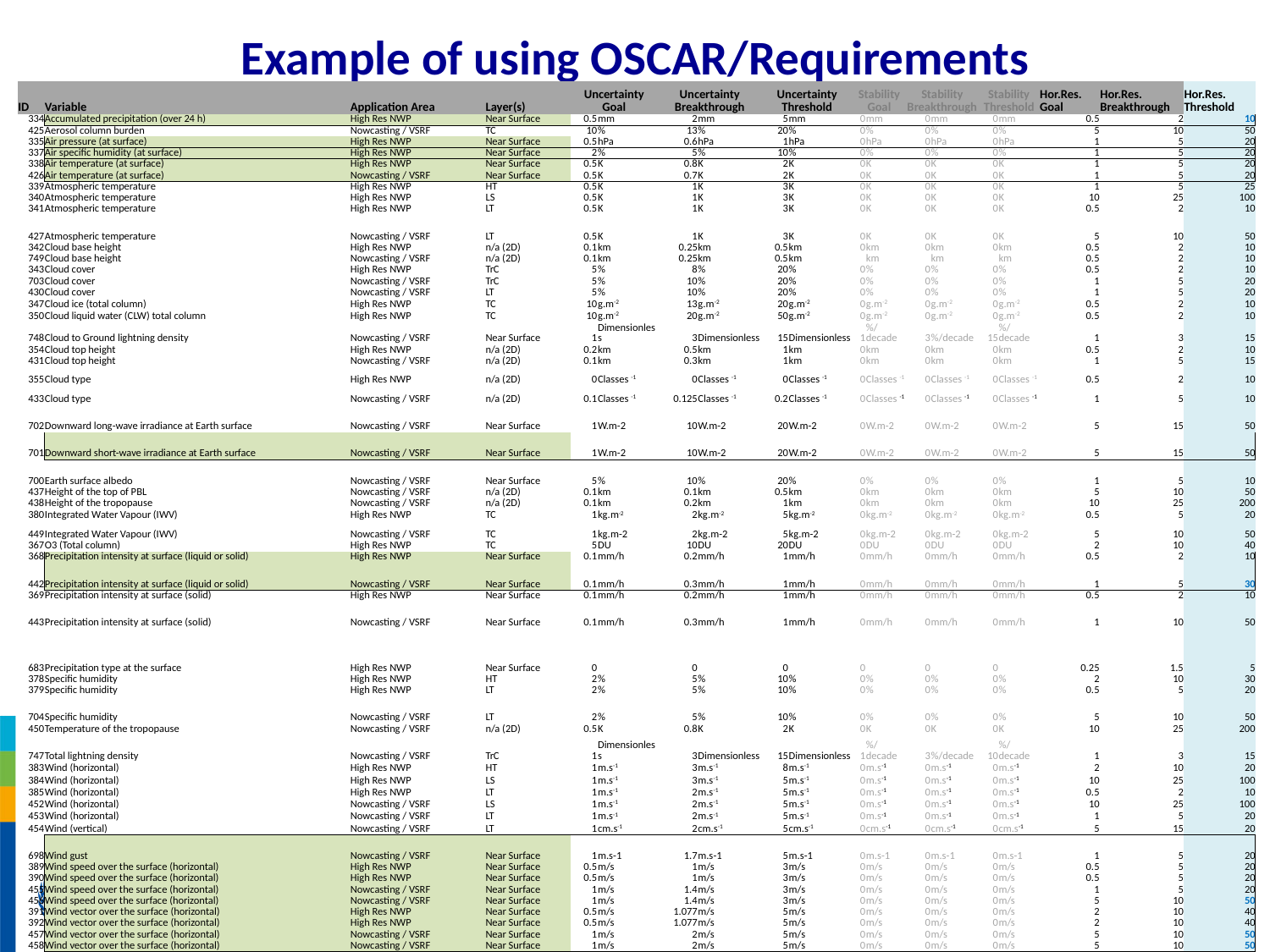

# Example of using OSCAR/Requirements
| ID | Variable | Application Area | Layer(s) | Uncertainty Goal |  | Uncertainty Breakthrough |  | Uncertainty Threshold |  | Stability Goal |  | Stability Breakthrough |  | Stability Threshold |  | Hor.Res. Goal | Hor.Res. Breakthrough | Hor.Res. Threshold |
| --- | --- | --- | --- | --- | --- | --- | --- | --- | --- | --- | --- | --- | --- | --- | --- | --- | --- | --- |
| 334 | Accumulated precipitation (over 24 h) | High Res NWP | Near Surface | 0.5 | mm | 2 | mm | 5 | mm | 0 | mm | 0 | mm | 0 | mm | 0.5 | 2 | 10 |
| 425 | Aerosol column burden | Nowcasting / VSRF | TC | 10 | % | 13 | % | 20 | % | 0 | % | 0 | % | 0 | % | 5 | 10 | 50 |
| 335 | Air pressure (at surface) | High Res NWP | Near Surface | 0.5 | hPa | 0.6 | hPa | 1 | hPa | 0 | hPa | 0 | hPa | 0 | hPa | 1 | 5 | 20 |
| 337 | Air specific humidity (at surface) | High Res NWP | Near Surface | 2 | % | 5 | % | 10 | % | 0 | % | 0 | % | 0 | % | 1 | 5 | 20 |
| 338 | Air temperature (at surface) | High Res NWP | Near Surface | 0.5 | K | 0.8 | K | 2 | K | 0 | K | 0 | K | 0 | K | 1 | 5 | 20 |
| 426 | Air temperature (at surface) | Nowcasting / VSRF | Near Surface | 0.5 | K | 0.7 | K | 2 | K | 0 | K | 0 | K | 0 | K | 1 | 5 | 20 |
| 339 | Atmospheric temperature | High Res NWP | HT | 0.5 | K | 1 | K | 3 | K | 0 | K | 0 | K | 0 | K | 1 | 5 | 25 |
| 340 | Atmospheric temperature | High Res NWP | LS | 0.5 | K | 1 | K | 3 | K | 0 | K | 0 | K | 0 | K | 10 | 25 | 100 |
| 341 | Atmospheric temperature | High Res NWP | LT | 0.5 | K | 1 | K | 3 | K | 0 | K | 0 | K | 0 | K | 0.5 | 2 | 10 |
| 427 | Atmospheric temperature | Nowcasting / VSRF | LT | 0.5 | K | 1 | K | 3 | K | 0 | K | 0 | K | 0 | K | 5 | 10 | 50 |
| 342 | Cloud base height | High Res NWP | n/a (2D) | 0.1 | km | 0.25 | km | 0.5 | km | 0 | km | 0 | km | 0 | km | 0.5 | 2 | 10 |
| 749 | Cloud base height | Nowcasting / VSRF | n/a (2D) | 0.1 | km | 0.25 | km | 0.5 | km |  | km |  | km |  | km | 0.5 | 2 | 10 |
| 343 | Cloud cover | High Res NWP | TrC | 5 | % | 8 | % | 20 | % | 0 | % | 0 | % | 0 | % | 0.5 | 2 | 10 |
| 703 | Cloud cover | Nowcasting / VSRF | TrC | 5 | % | 10 | % | 20 | % | 0 | % | 0 | % | 0 | % | 1 | 5 | 20 |
| 430 | Cloud cover | Nowcasting / VSRF | LT | 5 | % | 10 | % | 20 | % | 0 | % | 0 | % | 0 | % | 1 | 5 | 20 |
| 347 | Cloud ice (total column) | High Res NWP | TC | 10 | g.m-2 | 13 | g.m-2 | 20 | g.m-2 | 0 | g.m-2 | 0 | g.m-2 | 0 | g.m-2 | 0.5 | 2 | 10 |
| 350 | Cloud liquid water (CLW) total column | High Res NWP | TC | 10 | g.m-2 | 20 | g.m-2 | 50 | g.m-2 | 0 | g.m-2 | 0 | g.m-2 | 0 | g.m-2 | 0.5 | 2 | 10 |
| 748 | Cloud to Ground lightning density | Nowcasting / VSRF | Near Surface | 1 | Dimensionless | 3 | Dimensionless | 15 | Dimensionless | 1 | %/decade | 3 | %/decade | 15 | %/decade | 1 | 3 | 15 |
| 354 | Cloud top height | High Res NWP | n/a (2D) | 0.2 | km | 0.5 | km | 1 | km | 0 | km | 0 | km | 0 | km | 0.5 | 2 | 10 |
| 431 | Cloud top height | Nowcasting / VSRF | n/a (2D) | 0.1 | km | 0.3 | km | 1 | km | 0 | km | 0 | km | 0 | km | 1 | 5 | 15 |
| 355 | Cloud type | High Res NWP | n/a (2D) | 0 | Classes -1 | 0 | Classes -1 | 0 | Classes -1 | 0 | Classes -1 | 0 | Classes -1 | 0 | Classes -1 | 0.5 | 2 | 10 |
| 433 | Cloud type | Nowcasting / VSRF | n/a (2D) | 0.1 | Classes -1 | 0.125 | Classes -1 | 0.2 | Classes -1 | 0 | Classes -1 | 0 | Classes -1 | 0 | Classes -1 | 1 | 5 | 10 |
| 702 | Downward long-wave irradiance at Earth surface | Nowcasting / VSRF | Near Surface | 1 | W.m-2 | 10 | W.m-2 | 20 | W.m-2 | 0 | W.m-2 | 0 | W.m-2 | 0 | W.m-2 | 5 | 15 | 50 |
| 701 | Downward short-wave irradiance at Earth surface | Nowcasting / VSRF | Near Surface | 1 | W.m-2 | 10 | W.m-2 | 20 | W.m-2 | 0 | W.m-2 | 0 | W.m-2 | 0 | W.m-2 | 5 | 15 | 50 |
| 700 | Earth surface albedo | Nowcasting / VSRF | Near Surface | 5 | % | 10 | % | 20 | % | 0 | % | 0 | % | 0 | % | 1 | 5 | 10 |
| 437 | Height of the top of PBL | Nowcasting / VSRF | n/a (2D) | 0.1 | km | 0.1 | km | 0.5 | km | 0 | km | 0 | km | 0 | km | 5 | 10 | 50 |
| 438 | Height of the tropopause | Nowcasting / VSRF | n/a (2D) | 0.1 | km | 0.2 | km | 1 | km | 0 | km | 0 | km | 0 | km | 10 | 25 | 200 |
| 380 | Integrated Water Vapour (IWV) | High Res NWP | TC | 1 | kg.m-2 | 2 | kg.m-2 | 5 | kg.m-2 | 0 | kg.m-2 | 0 | kg.m-2 | 0 | kg.m-2 | 0.5 | 5 | 20 |
| 449 | Integrated Water Vapour (IWV) | Nowcasting / VSRF | TC | 1 | kg.m-2 | 2 | kg.m-2 | 5 | kg.m-2 | 0 | kg.m-2 | 0 | kg.m-2 | 0 | kg.m-2 | 5 | 10 | 50 |
| 367 | O3 (Total column) | High Res NWP | TC | 5 | DU | 10 | DU | 20 | DU | 0 | DU | 0 | DU | 0 | DU | 2 | 10 | 40 |
| 368 | Precipitation intensity at surface (liquid or solid) | High Res NWP | Near Surface | 0.1 | mm/h | 0.2 | mm/h | 1 | mm/h | 0 | mm/h | 0 | mm/h | 0 | mm/h | 0.5 | 2 | 10 |
| 442 | Precipitation intensity at surface (liquid or solid) | Nowcasting / VSRF | Near Surface | 0.1 | mm/h | 0.3 | mm/h | 1 | mm/h | 0 | mm/h | 0 | mm/h | 0 | mm/h | 1 | 5 | 30 |
| 369 | Precipitation intensity at surface (solid) | High Res NWP | Near Surface | 0.1 | mm/h | 0.2 | mm/h | 1 | mm/h | 0 | mm/h | 0 | mm/h | 0 | mm/h | 0.5 | 2 | 10 |
| 443 | Precipitation intensity at surface (solid) | Nowcasting / VSRF | Near Surface | 0.1 | mm/h | 0.3 | mm/h | 1 | mm/h | 0 | mm/h | 0 | mm/h | 0 | mm/h | 1 | 10 | 50 |
| 683 | Precipitation type at the surface | High Res NWP | Near Surface | 0 |  | 0 |  | 0 |  | 0 |  | 0 |  | 0 |  | 0.25 | 1.5 | 5 |
| 378 | Specific humidity | High Res NWP | HT | 2 | % | 5 | % | 10 | % | 0 | % | 0 | % | 0 | % | 2 | 10 | 30 |
| 379 | Specific humidity | High Res NWP | LT | 2 | % | 5 | % | 10 | % | 0 | % | 0 | % | 0 | % | 0.5 | 5 | 20 |
| 704 | Specific humidity | Nowcasting / VSRF | LT | 2 | % | 5 | % | 10 | % | 0 | % | 0 | % | 0 | % | 5 | 10 | 50 |
| 450 | Temperature of the tropopause | Nowcasting / VSRF | n/a (2D) | 0.5 | K | 0.8 | K | 2 | K | 0 | K | 0 | K | 0 | K | 10 | 25 | 200 |
| 747 | Total lightning density | Nowcasting / VSRF | TrC | 1 | Dimensionless | 3 | Dimensionless | 15 | Dimensionless | 1 | %/decade | 3 | %/decade | 10 | %/decade | 1 | 3 | 15 |
| 383 | Wind (horizontal) | High Res NWP | HT | 1 | m.s-1 | 3 | m.s-1 | 8 | m.s-1 | 0 | m.s-1 | 0 | m.s-1 | 0 | m.s-1 | 2 | 10 | 20 |
| 384 | Wind (horizontal) | High Res NWP | LS | 1 | m.s-1 | 3 | m.s-1 | 5 | m.s-1 | 0 | m.s-1 | 0 | m.s-1 | 0 | m.s-1 | 10 | 25 | 100 |
| 385 | Wind (horizontal) | High Res NWP | LT | 1 | m.s-1 | 2 | m.s-1 | 5 | m.s-1 | 0 | m.s-1 | 0 | m.s-1 | 0 | m.s-1 | 0.5 | 2 | 10 |
| 452 | Wind (horizontal) | Nowcasting / VSRF | LS | 1 | m.s-1 | 2 | m.s-1 | 5 | m.s-1 | 0 | m.s-1 | 0 | m.s-1 | 0 | m.s-1 | 10 | 25 | 100 |
| 453 | Wind (horizontal) | Nowcasting / VSRF | LT | 1 | m.s-1 | 2 | m.s-1 | 5 | m.s-1 | 0 | m.s-1 | 0 | m.s-1 | 0 | m.s-1 | 1 | 5 | 20 |
| 454 | Wind (vertical) | Nowcasting / VSRF | LT | 1 | cm.s-1 | 2 | cm.s-1 | 5 | cm.s-1 | 0 | cm.s-1 | 0 | cm.s-1 | 0 | cm.s-1 | 5 | 15 | 20 |
| 698 | Wind gust | Nowcasting / VSRF | Near Surface | 1 | m.s-1 | 1.7 | m.s-1 | 5 | m.s-1 | 0 | m.s-1 | 0 | m.s-1 | 0 | m.s-1 | 1 | 5 | 20 |
| 389 | Wind speed over the surface (horizontal) | High Res NWP | Near Surface | 0.5 | m/s | 1 | m/s | 3 | m/s | 0 | m/s | 0 | m/s | 0 | m/s | 0.5 | 5 | 20 |
| 390 | Wind speed over the surface (horizontal) | High Res NWP | Near Surface | 0.5 | m/s | 1 | m/s | 3 | m/s | 0 | m/s | 0 | m/s | 0 | m/s | 0.5 | 5 | 20 |
| 455 | Wind speed over the surface (horizontal) | Nowcasting / VSRF | Near Surface | 1 | m/s | 1.4 | m/s | 3 | m/s | 0 | m/s | 0 | m/s | 0 | m/s | 1 | 5 | 20 |
| 456 | Wind speed over the surface (horizontal) | Nowcasting / VSRF | Near Surface | 1 | m/s | 1.4 | m/s | 3 | m/s | 0 | m/s | 0 | m/s | 0 | m/s | 5 | 10 | 50 |
| 391 | Wind vector over the surface (horizontal) | High Res NWP | Near Surface | 0.5 | m/s | 1.077 | m/s | 5 | m/s | 0 | m/s | 0 | m/s | 0 | m/s | 2 | 10 | 40 |
| 392 | Wind vector over the surface (horizontal) | High Res NWP | Near Surface | 0.5 | m/s | 1.077 | m/s | 5 | m/s | 0 | m/s | 0 | m/s | 0 | m/s | 2 | 10 | 40 |
| 457 | Wind vector over the surface (horizontal) | Nowcasting / VSRF | Near Surface | 1 | m/s | 2 | m/s | 5 | m/s | 0 | m/s | 0 | m/s | 0 | m/s | 5 | 10 | 50 |
| 458 | Wind vector over the surface (horizontal) | Nowcasting / VSRF | Near Surface | 1 | m/s | 2 | m/s | 5 | m/s | 0 | m/s | 0 | m/s | 0 | m/s | 5 | 10 | 50 |